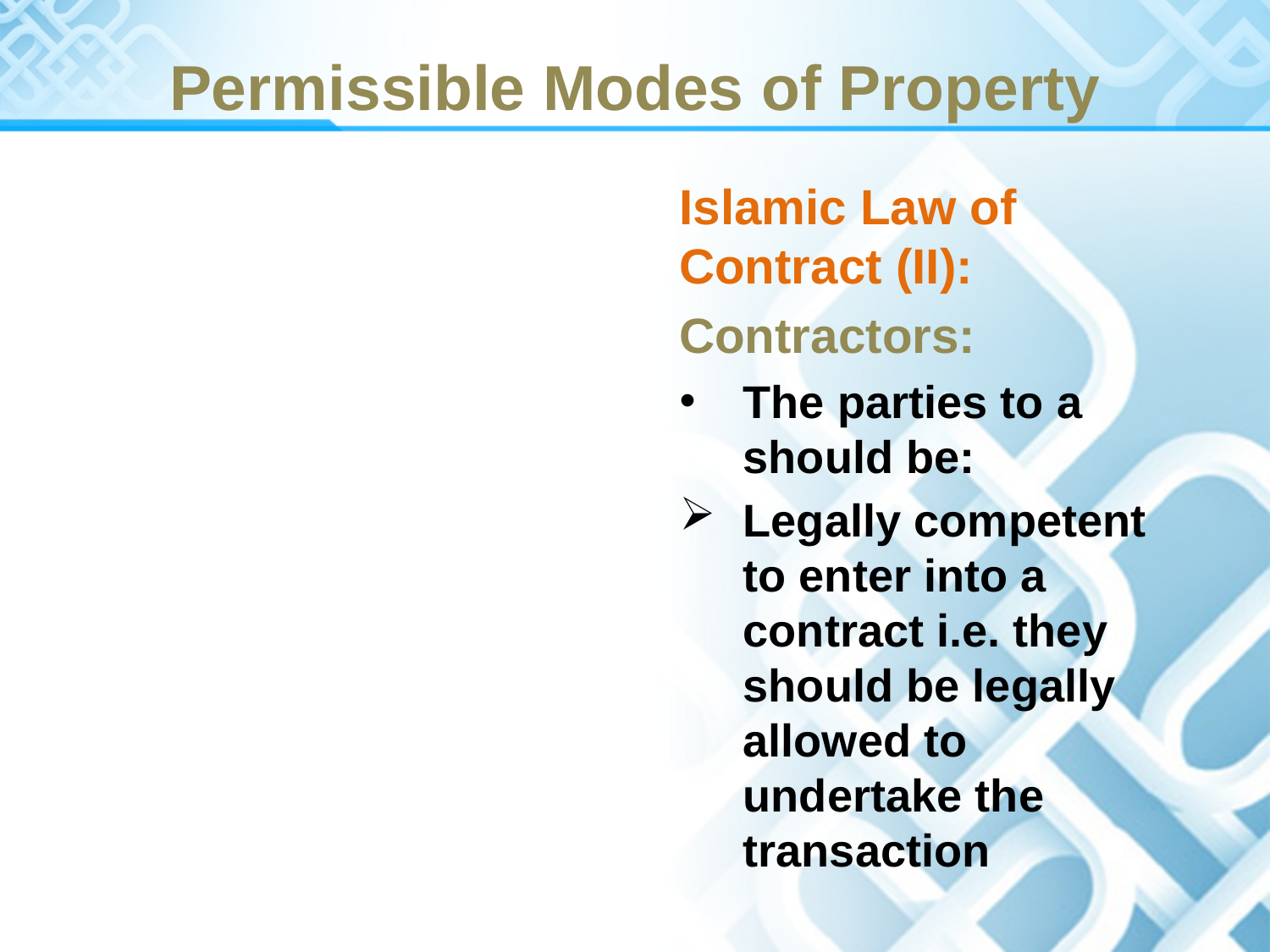

Permissible Modes of Property
Islamic Law of Contract (II):
Contractors:
The parties to a should be:
Legally competent to enter into a contract i.e. they should be legally allowed to undertake the transaction